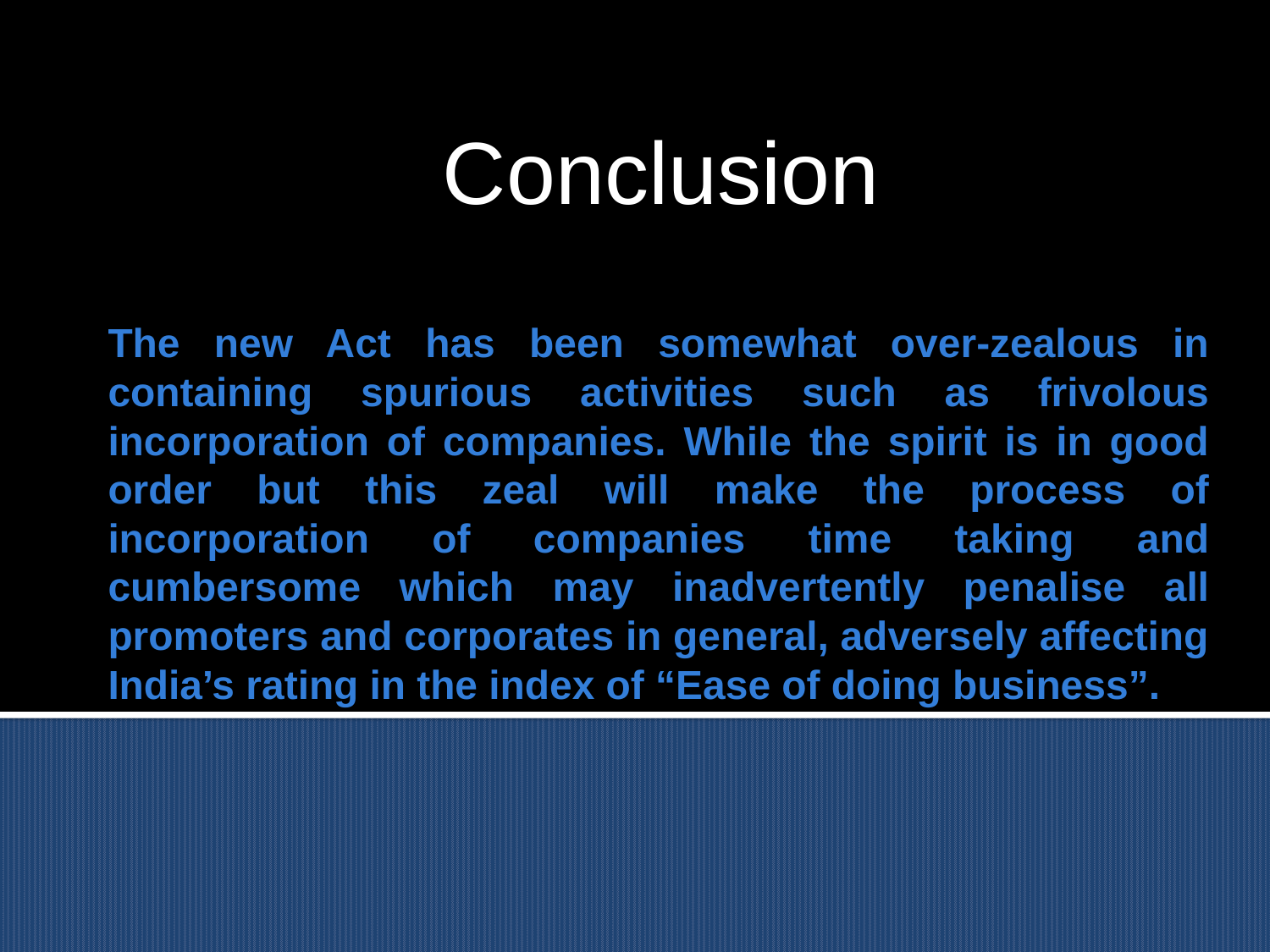

Conclusion
# The new Act has been somewhat over-zealous in containing spurious activities such as frivolous incorporation of companies. While the spirit is in good order but this zeal will make the process of incorporation of companies time taking and cumbersome which may inadvertently penalise all promoters and corporates in general, adversely affecting India’s rating in the index of “Ease of doing business”.